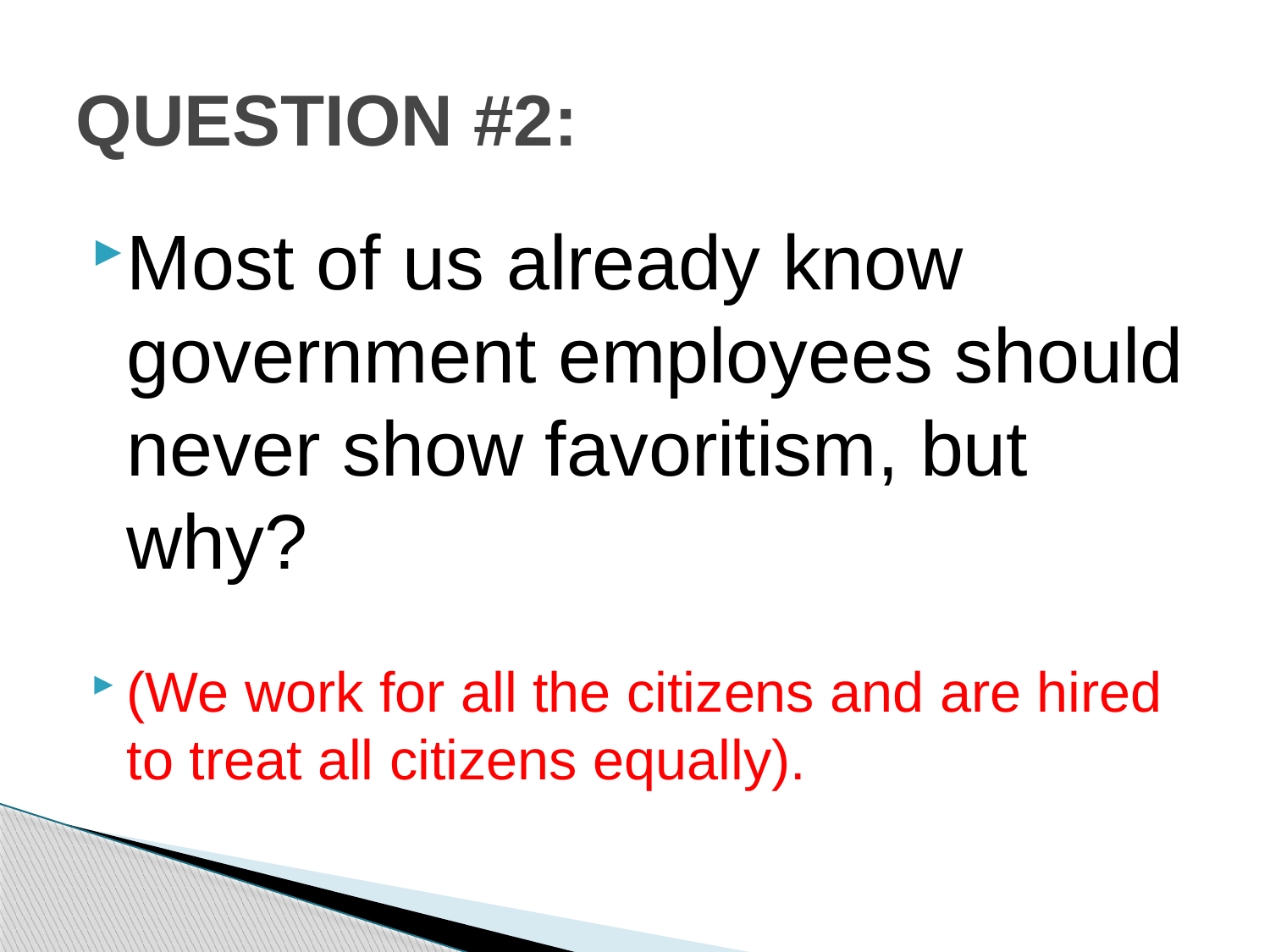

# QUESTION #2:
Most of us already know government employees should never show favoritism, but why?

(We work for all the citizens and are hired to treat all citizens equally).